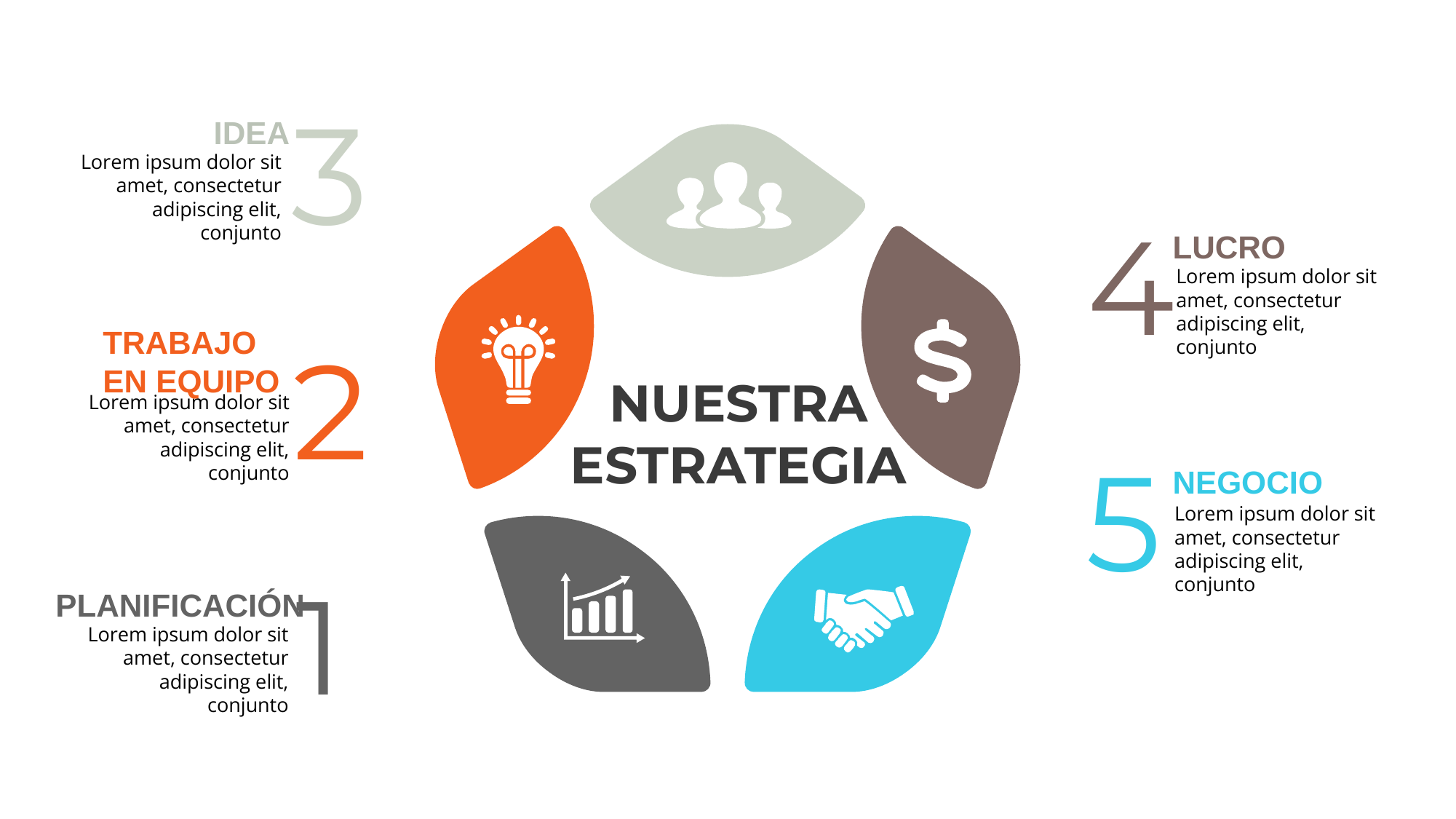

3
IDEA

Lorem ipsum dolor sit amet, consectetur adipiscing elit, conjunto

4

LUCRO
Lorem ipsum dolor sit amet, consectetur adipiscing elit, conjunto

TRABAJO EN EQUIPO
2
NUESTRA ESTRATEGIA
Lorem ipsum dolor sit amet, consectetur adipiscing elit, conjunto
5
NEGOCIO
Lorem ipsum dolor sit amet, consectetur adipiscing elit, conjunto

1

PLANIFICACIÓN

Lorem ipsum dolor sit amet, consectetur adipiscing elit, conjunto